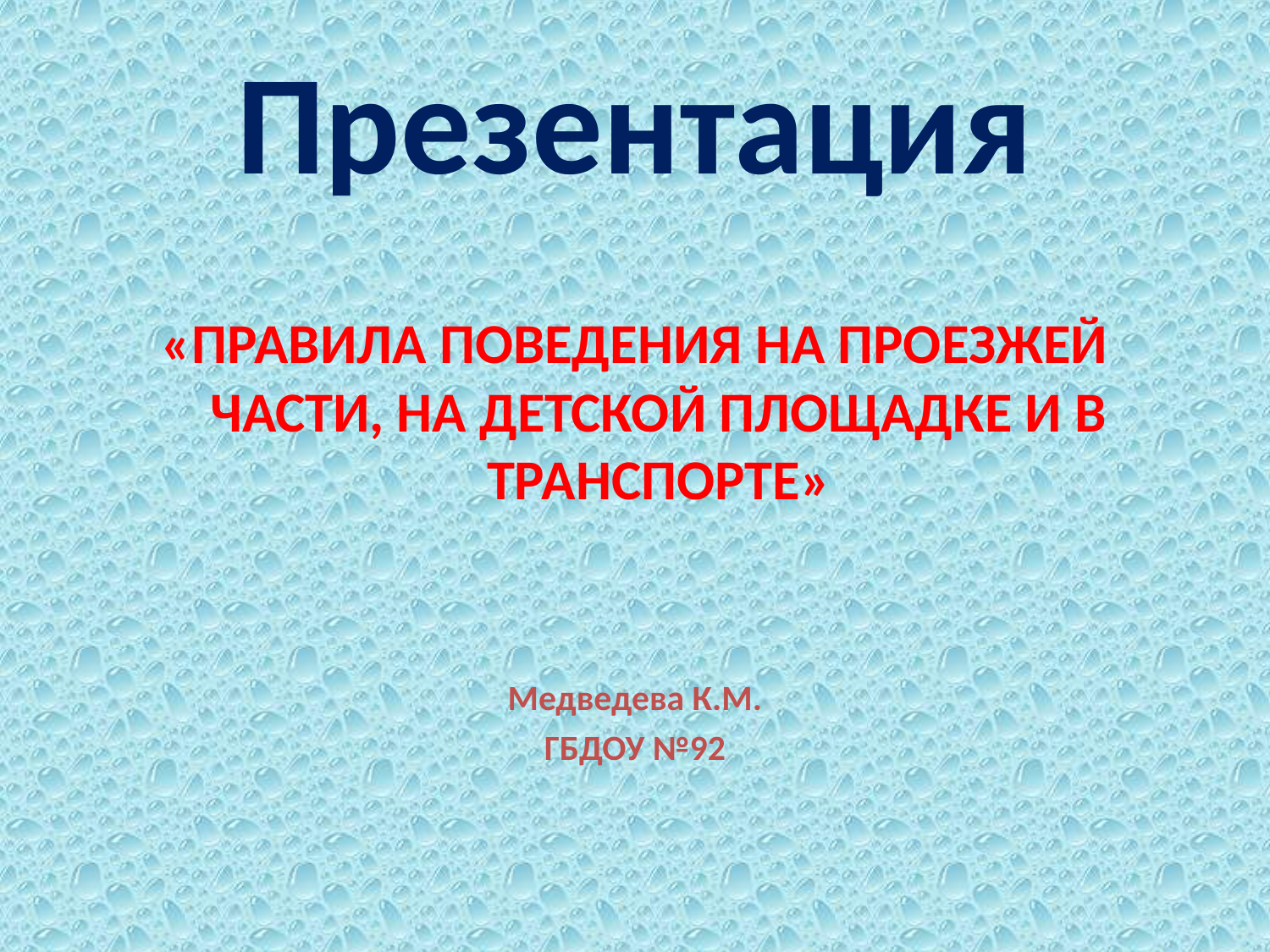

# Презентация

«ПРАВИЛА ПОВЕДЕНИЯ НА ПРОЕЗЖЕЙ ЧАСТИ, НА ДЕТСКОЙ ПЛОЩАДКЕ И В ТРАНСПОРТЕ»

Медведева К.М.
ГБДОУ №92